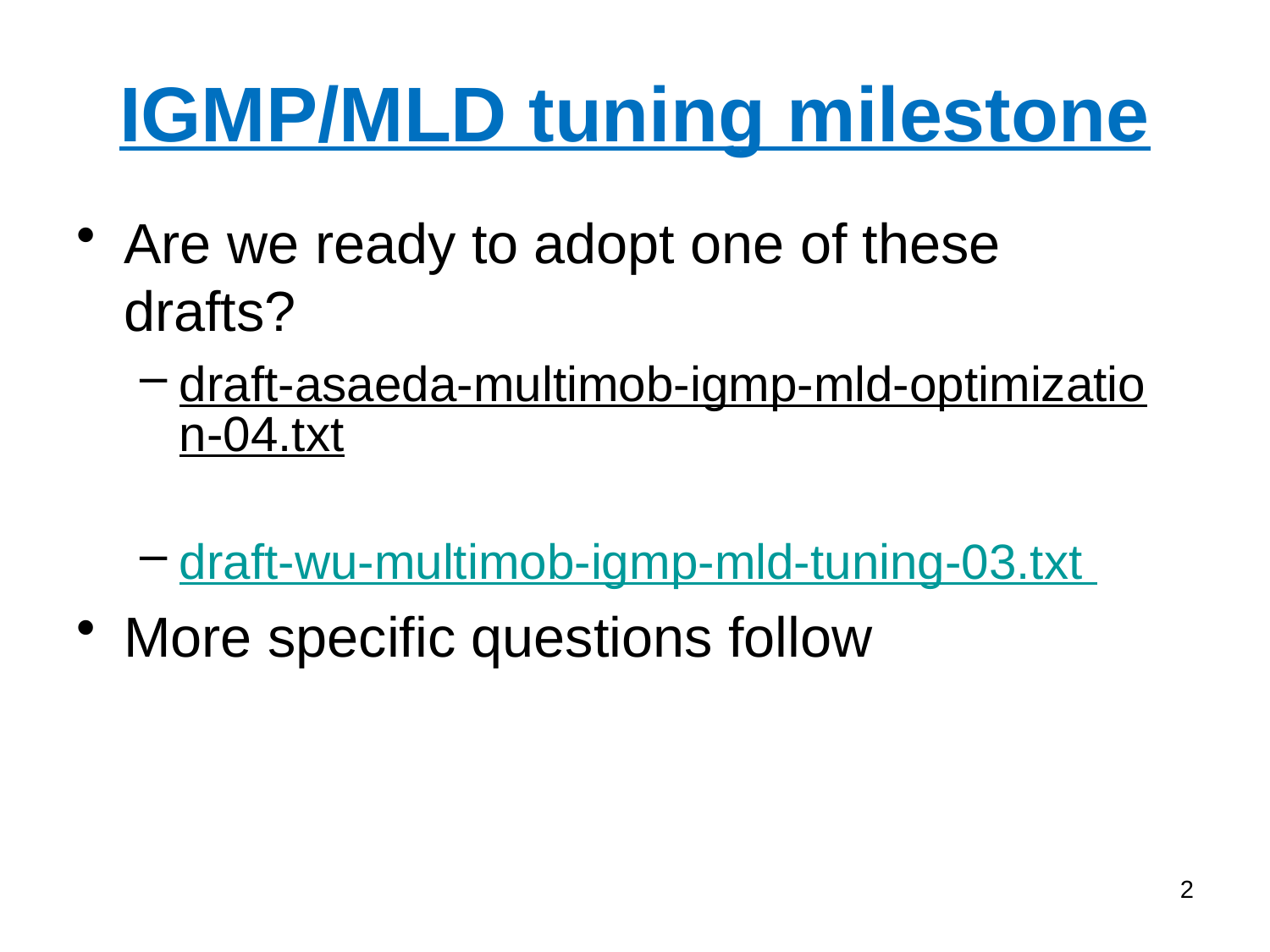

# IGMP/MLD tuning milestone
Are we ready to adopt one of these drafts?
draft-asaeda-multimob-igmp-mld-optimization-04.txt
draft-wu-multimob-igmp-mld-tuning-03.txt
More specific questions follow
2